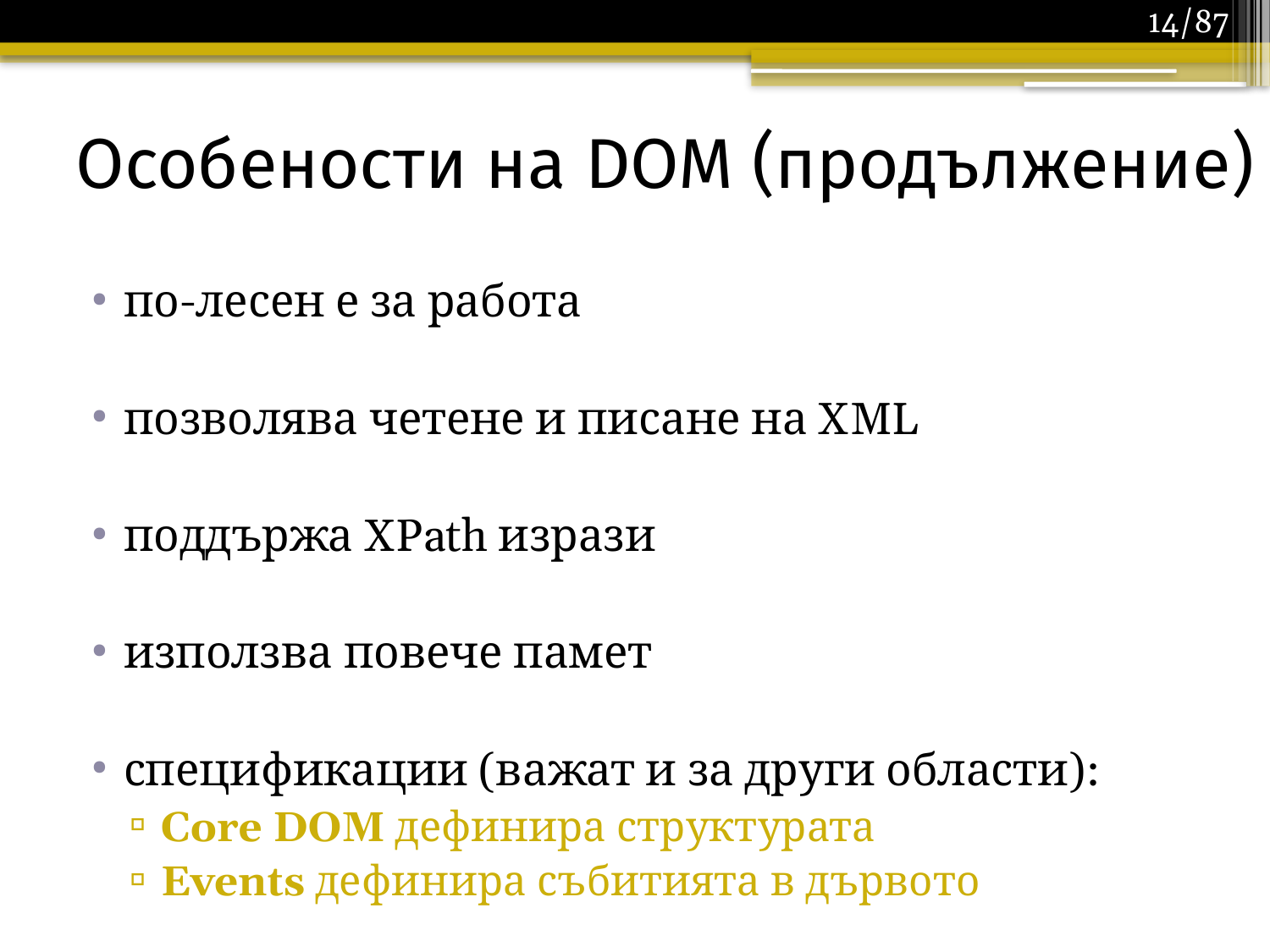

14/87
# Особености на DOM (продължение)
по-лесен е за работа

позволява четене и писане на XML

поддържа XPath изрази

използва повече памет

спецификации (важат и за други области):
Core DOM дефинира структурата
Events дефинира събитията в дървото